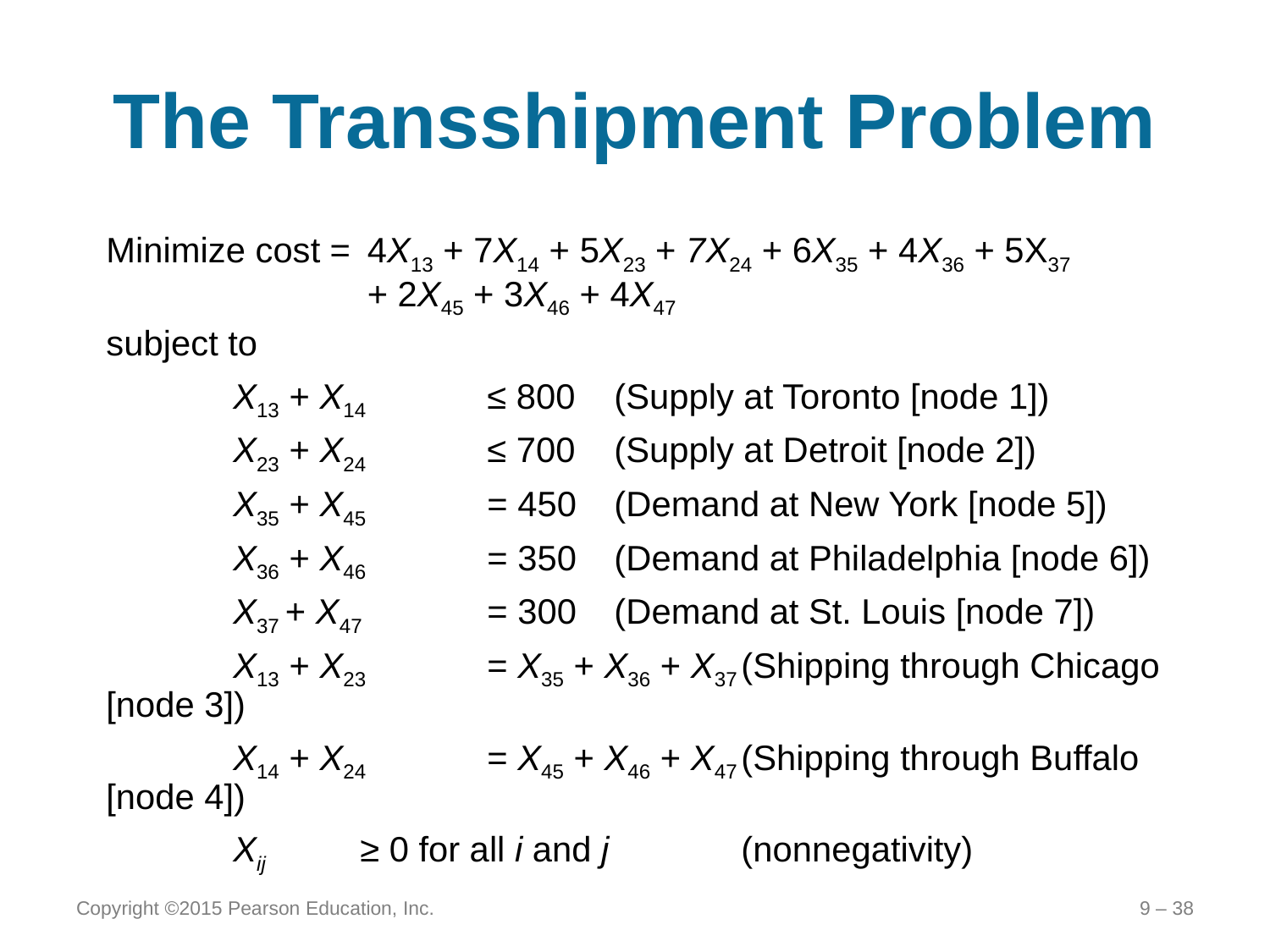

# The Transshipment Problem
Minimize cost =	4X13 + 7X14 + 5X23 + 7X24 + 6X35 + 4X36 + 5X37
+ 2X45 + 3X46 + 4X47
subject to
	X13 + X14	≤ 800	(Supply at Toronto [node 1])
	X23 + X24	≤ 700	(Supply at Detroit [node 2])
	X35 + X45	= 450	(Demand at New York [node 5])
	X36 + X46	= 350	(Demand at Philadelphia [node 6])
	X37 + X47	= 300	(Demand at St. Louis [node 7])
	X13 + X23	= X35 + X36 + X37	(Shipping through Chicago [node 3])
	X14 + X24	= X45 + X46 + X47	(Shipping through Buffalo [node 4])
	Xij	≥ 0 for all i and j 	(nonnegativity)

Copyright ©2015 Pearson Education, Inc.
9 – 38